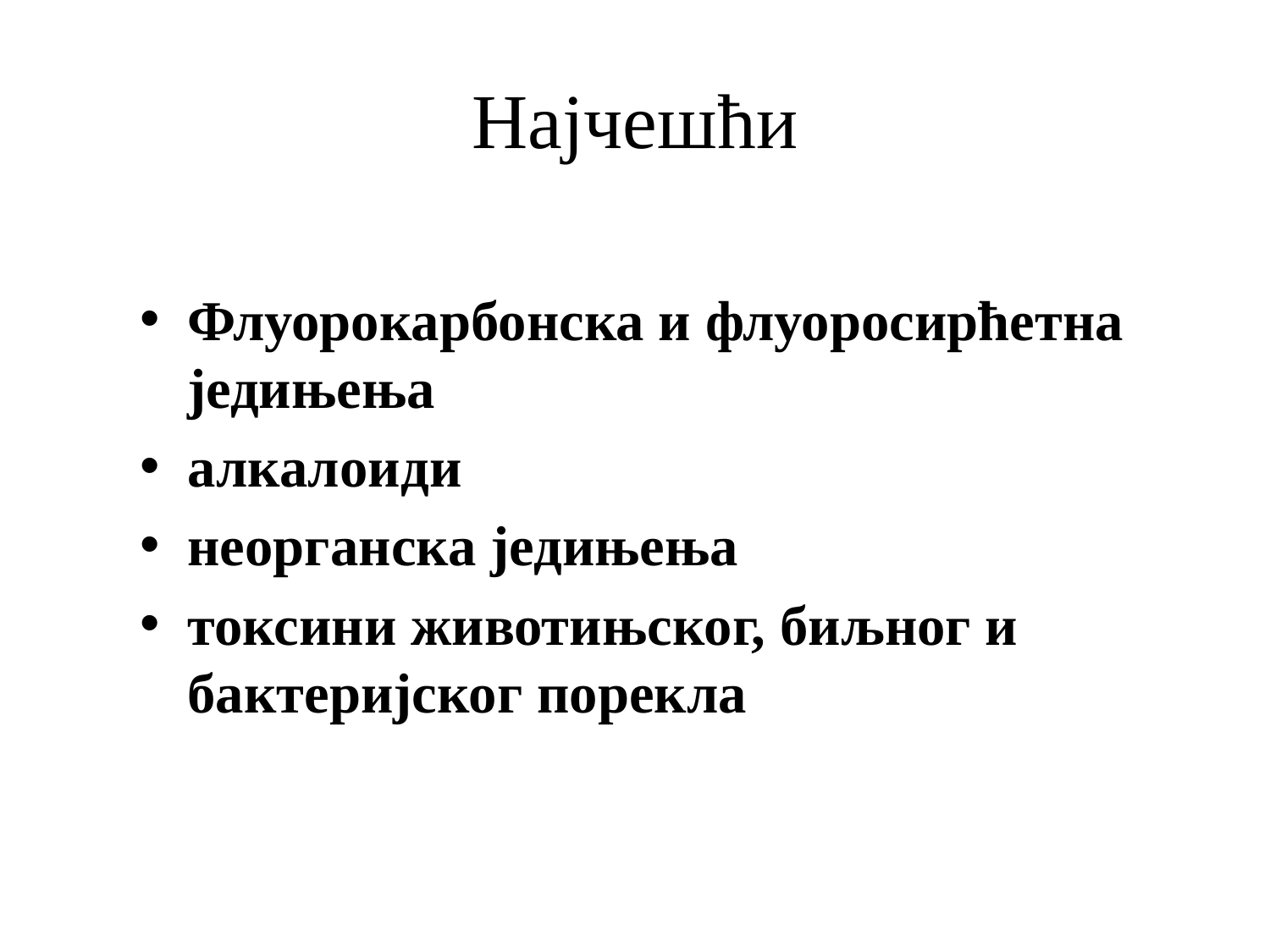

# Најчешћи
Флуорокарбонска и флуоросирћетна једињења
алкалоиди
неорганска једињења
токсини животињског, биљног и бактеријског порекла